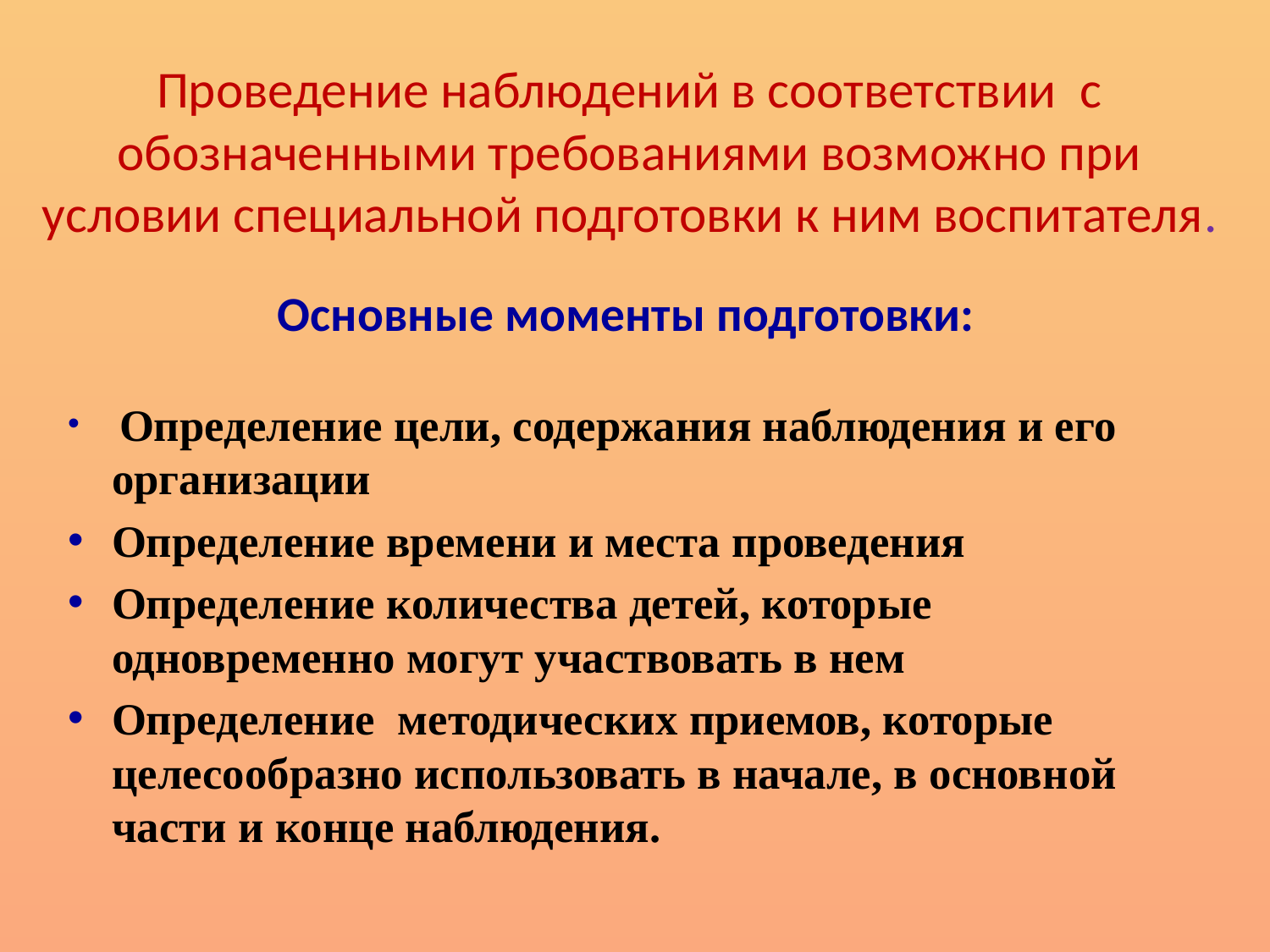

# Проведение наблюдений в соответствии  с обозначенными требованиями возможно при условии специальной подготовки к ним воспитателя.
Основные моменты подготовки:

 Определение цели, содержания наблюдения и его организации
Определение времени и места проведения
Определение количества детей, которые одновременно могут участвовать в нем
Определение  методических приемов, которые целесообразно использовать в начале, в основной части и конце наблюдения.